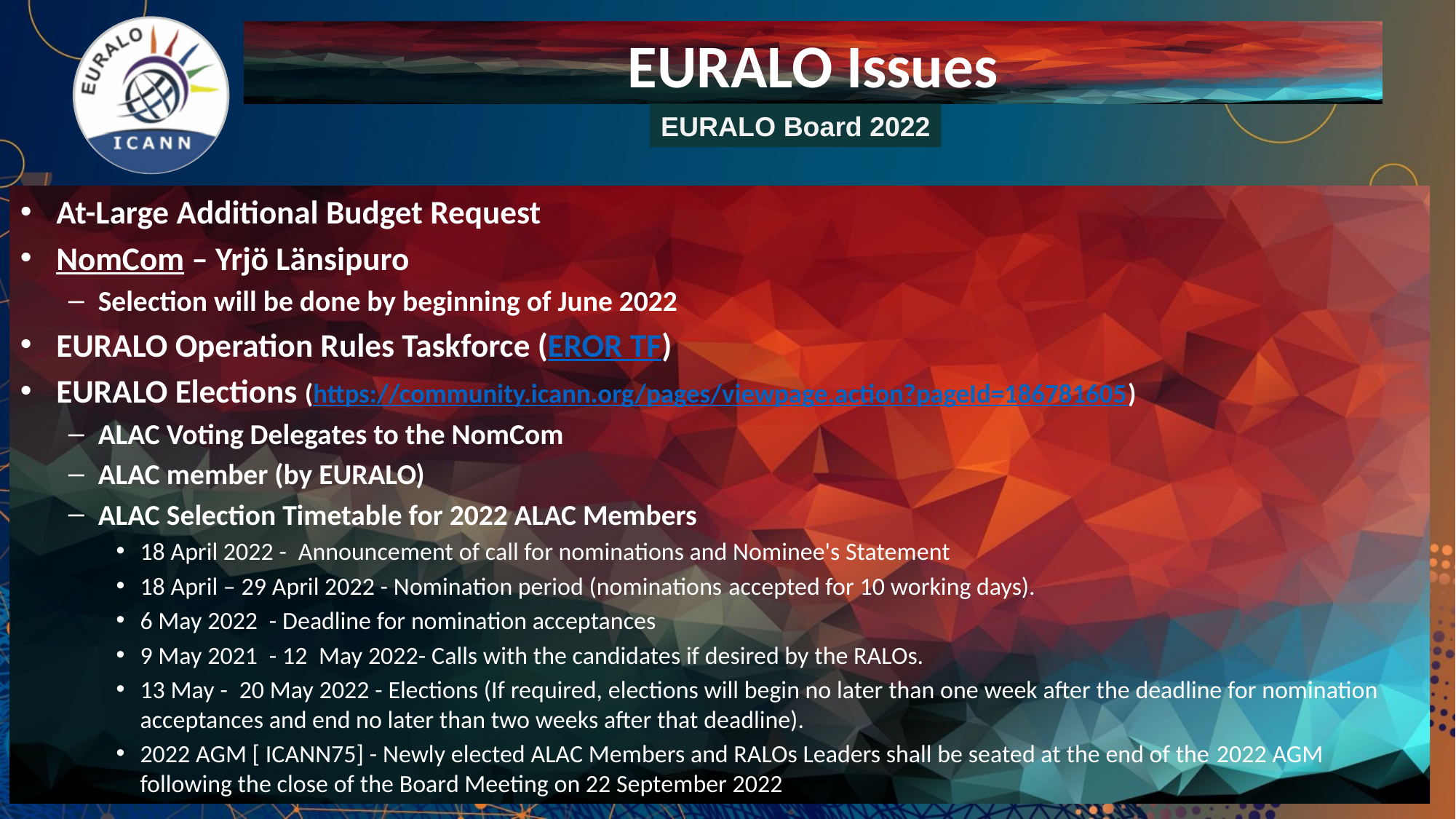

EURALO Issues
EURALO Board 2022
At-Large Additional Budget Request
NomCom – Yrjö Länsipuro
Selection will be done by beginning of June 2022
EURALO Operation Rules Taskforce (EROR TF)
EURALO Elections (https://community.icann.org/pages/viewpage.action?pageId=186781605)
ALAC Voting Delegates to the NomCom
ALAC member (by EURALO)
ALAC Selection Timetable for 2022 ALAC Members
18 April 2022 -  Announcement of call for nominations and Nominee's Statement
18 April – 29 April 2022 - Nomination period (nominations accepted for 10 working days).
6 May 2022  - Deadline for nomination acceptances
9 May 2021  - 12  May 2022- Calls with the candidates if desired by the RALOs.
13 May -  20 May 2022 - Elections (If required, elections will begin no later than one week after the deadline for nomination acceptances and end no later than two weeks after that deadline).
2022 AGM [ ICANN75] - Newly elected ALAC Members and RALOs Leaders shall be seated at the end of the 2022 AGM following the close of the Board Meeting on 22 September 2022